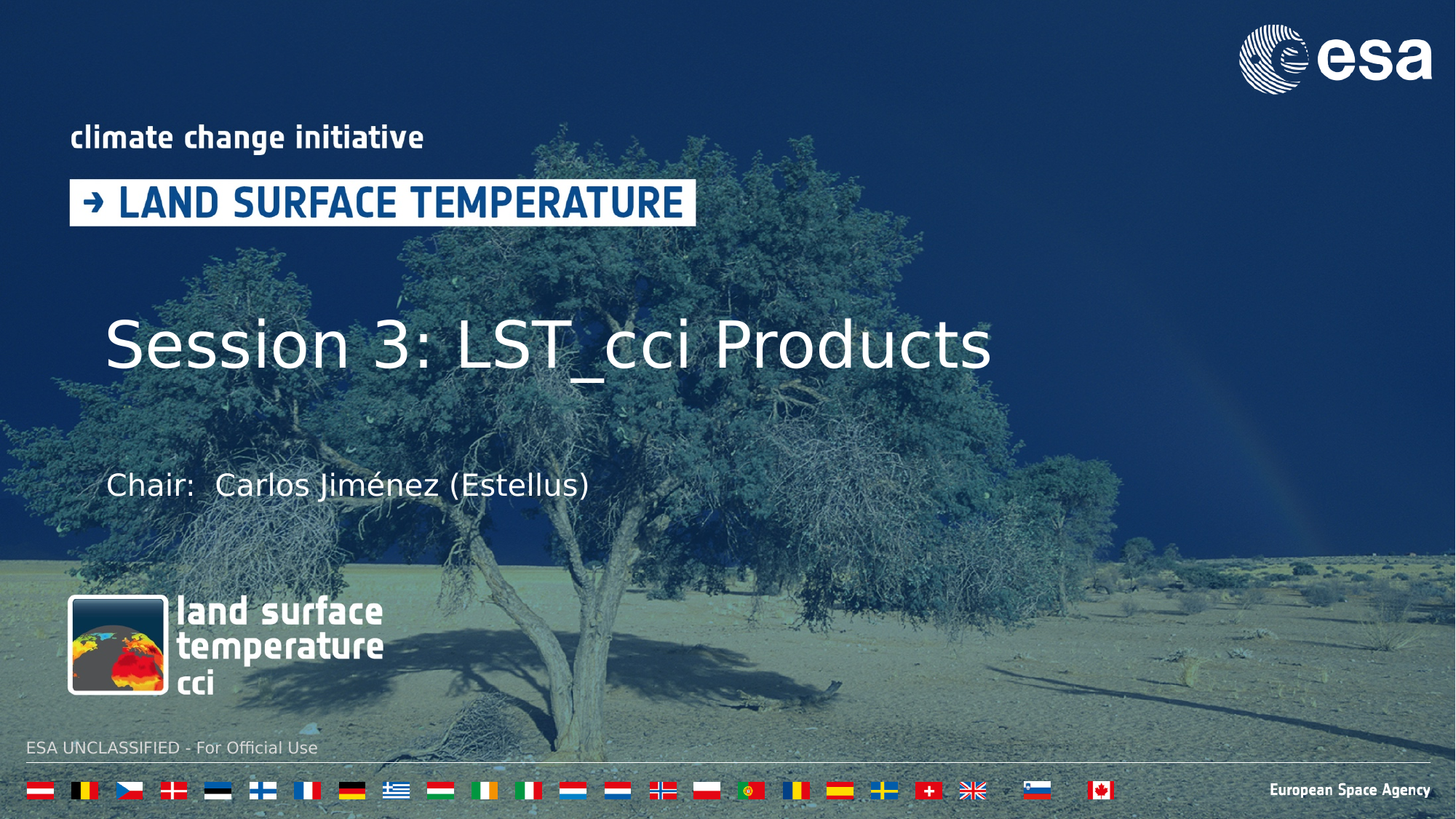

# Session 3: LST_cci Products
Chair:  Carlos Jiménez (Estellus)